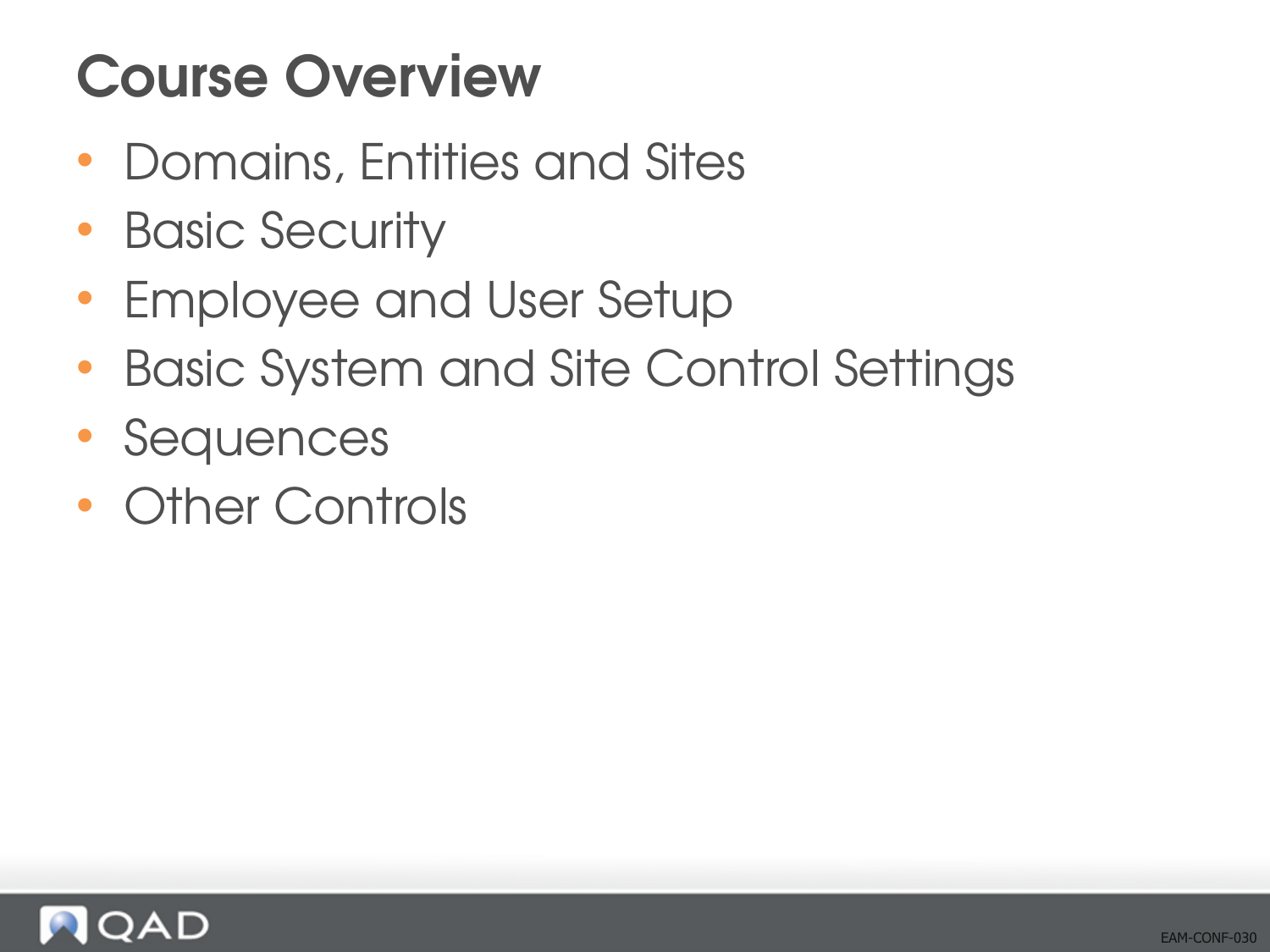

# Course Overview
Domains, Entities and Sites
Basic Security
Employee and User Setup
Basic System and Site Control Settings
Sequences
Other Controls
EAM-CONF-030